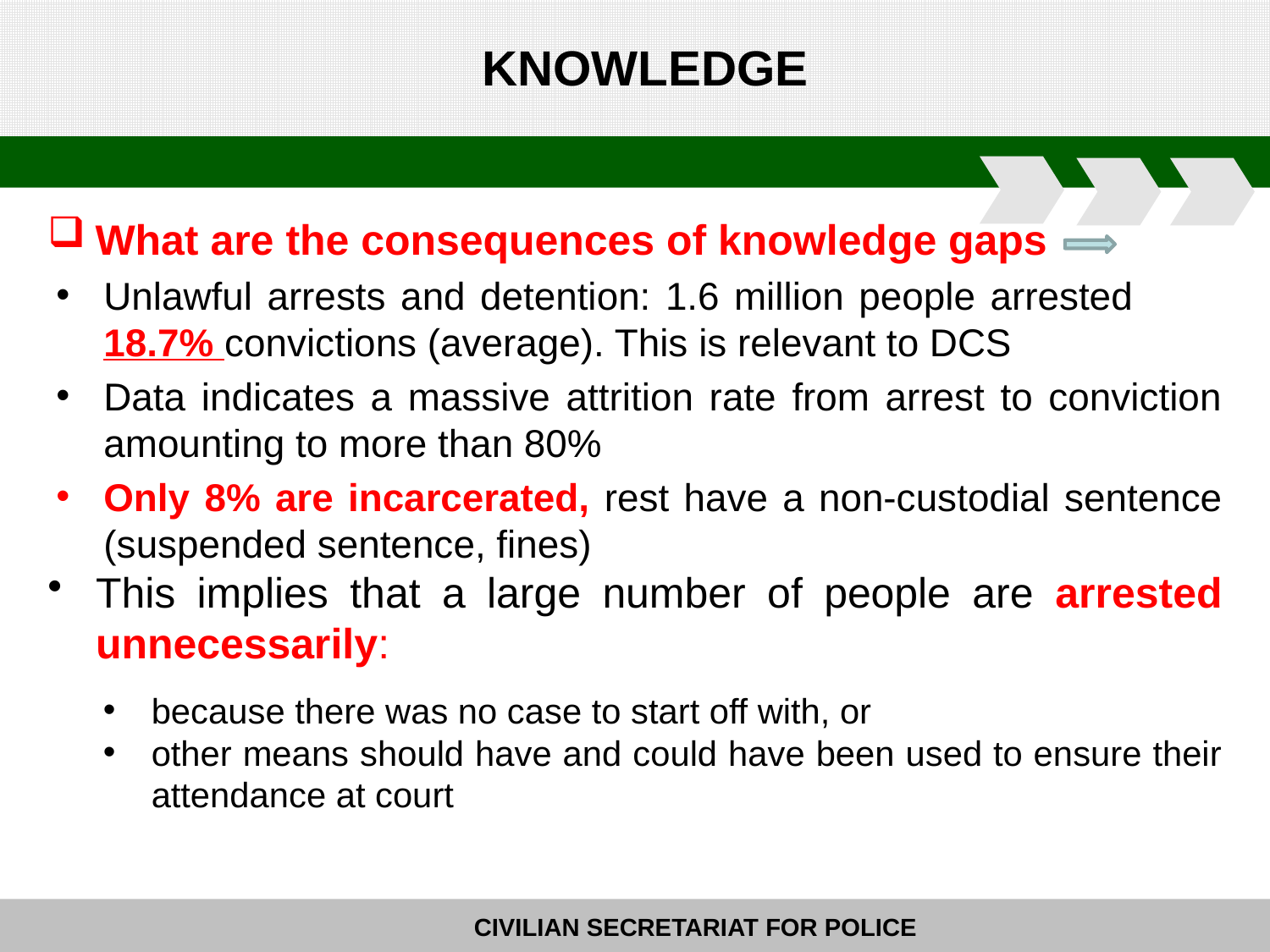

# KNOWLEDGE
What are the consequences of knowledge gaps
Unlawful arrests and detention: 1.6 million people arrested       18.7% convictions (average). This is relevant to DCS
Data indicates a massive attrition rate from arrest to conviction amounting to more than 80%
Only 8% are incarcerated, rest have a non-custodial sentence (suspended sentence, fines)
This implies that a large number of people are arrested unnecessarily:
because there was no case to start off with, or
other means should have and could have been used to ensure their attendance at court